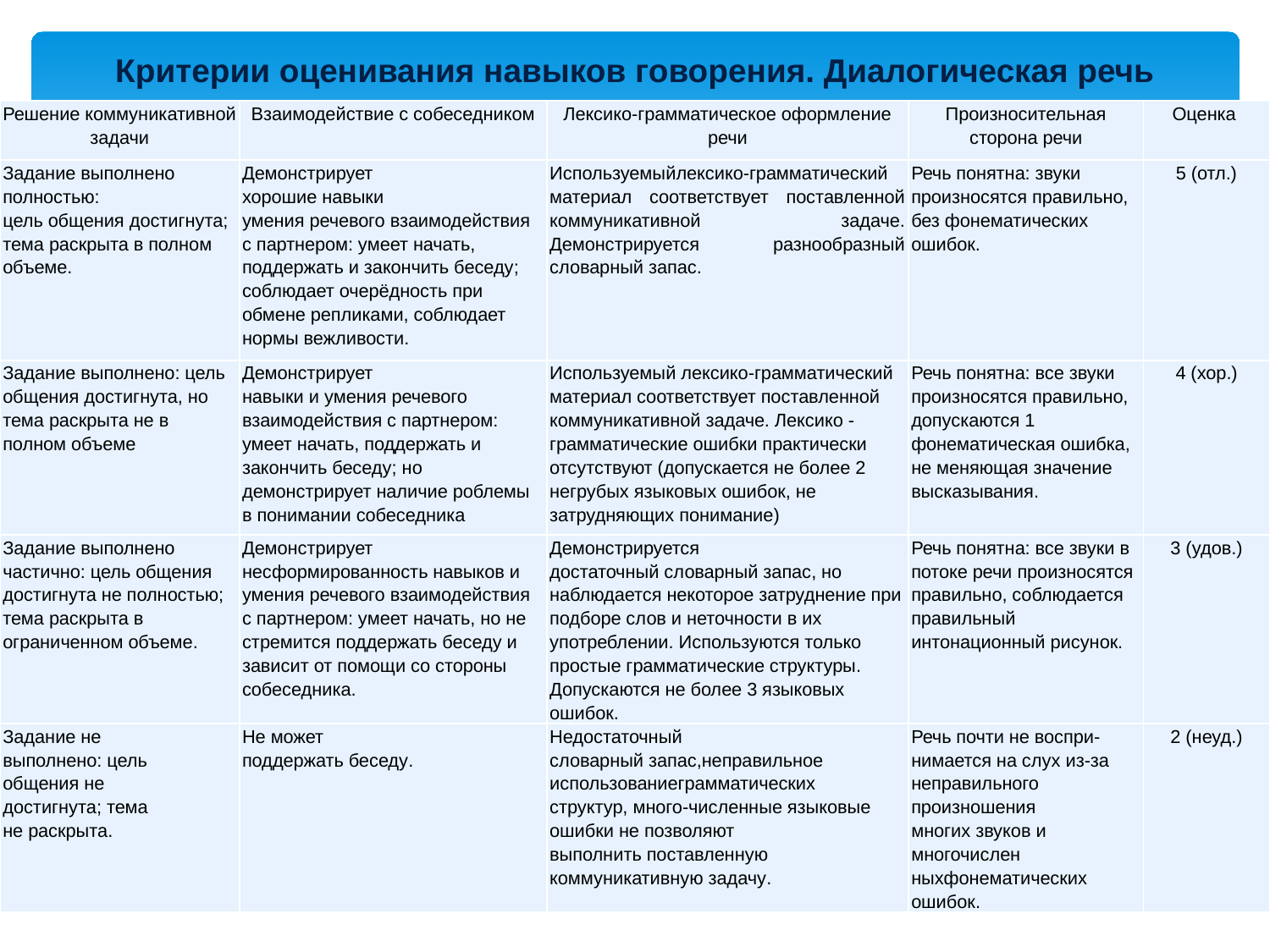

# Критерии оценивания навыков говорения. Диалогическая речь
| Решение коммуникативной задачи | Взаимодействие с собеседником | Лексико-грамматическое оформление речи | Произносительная сторона речи | Оценка |
| --- | --- | --- | --- | --- |
| Задание выполнено полностью: цель общения достигнута; тема раскрыта в полном объеме. | Демонстрирует хорошие навыки умения речевого взаимодействия с партнером: умеет начать, поддержать и закончить беседу; соблюдает очерёдность при обмене репликами, соблюдает нормы вежливости. | Используемыйлексико-грамматический материал соответствует поставленной коммуникативной задаче. Демонстрируется разнообразный словарный запас. | Речь понятна: звуки произносятся правильно, без фонематических ошибок. | 5 (отл.) |
| Задание выполнено: цель общения достигнута, но тема раскрыта не в полном объеме | Демонстрирует навыки и умения речевого взаимодействия с партнером: умеет начать, поддержать и закончить беседу; но демонстрирует наличие роблемы в понимании собеседника | Используемый лексико-грамматический материал соответствует поставленной коммуникативной задаче. Лексико - грамматические ошибки практически отсутствуют (допускается не более 2 негрубых языковых ошибок, не затрудняющих понимание) | Речь понятна: все звуки произносятся правильно, допускаются 1 фонематическая ошибка, не меняющая значение высказывания. | 4 (хор.) |
| Задание выполнено частично: цель общения достигнута не полностью; тема раскрыта в ограниченном объеме. | Демонстрирует несформированность навыков и умения речевого взаимодействия с партнером: умеет начать, но не стремится поддержать беседу и зависит от помощи со стороны собеседника. | Демонстрируется достаточный словарный запас, но наблюдается некоторое затруднение при подборе слов и неточности в их употреблении. Используются только простые грамматические структуры. Допускаются не более 3 языковых ошибок. | Речь понятна: все звуки в потоке речи произносятся правильно, соблюдается правильный интонационный рисунок. | 3 (удов.) |
| Задание не выполнено: цель общения не достигнута; тема не раскрыта. | Не может поддержать беседу. | Недостаточный словарный запас,неправильное использованиеграмматических структур, много-численные языковые ошибки не позволяют выполнить поставленную коммуникативную задачу. | Речь почти не воспри-нимается на слух из-за неправильного произношения многих звуков и многочислен ныхфонематических ошибок. | 2 (неуд.) |